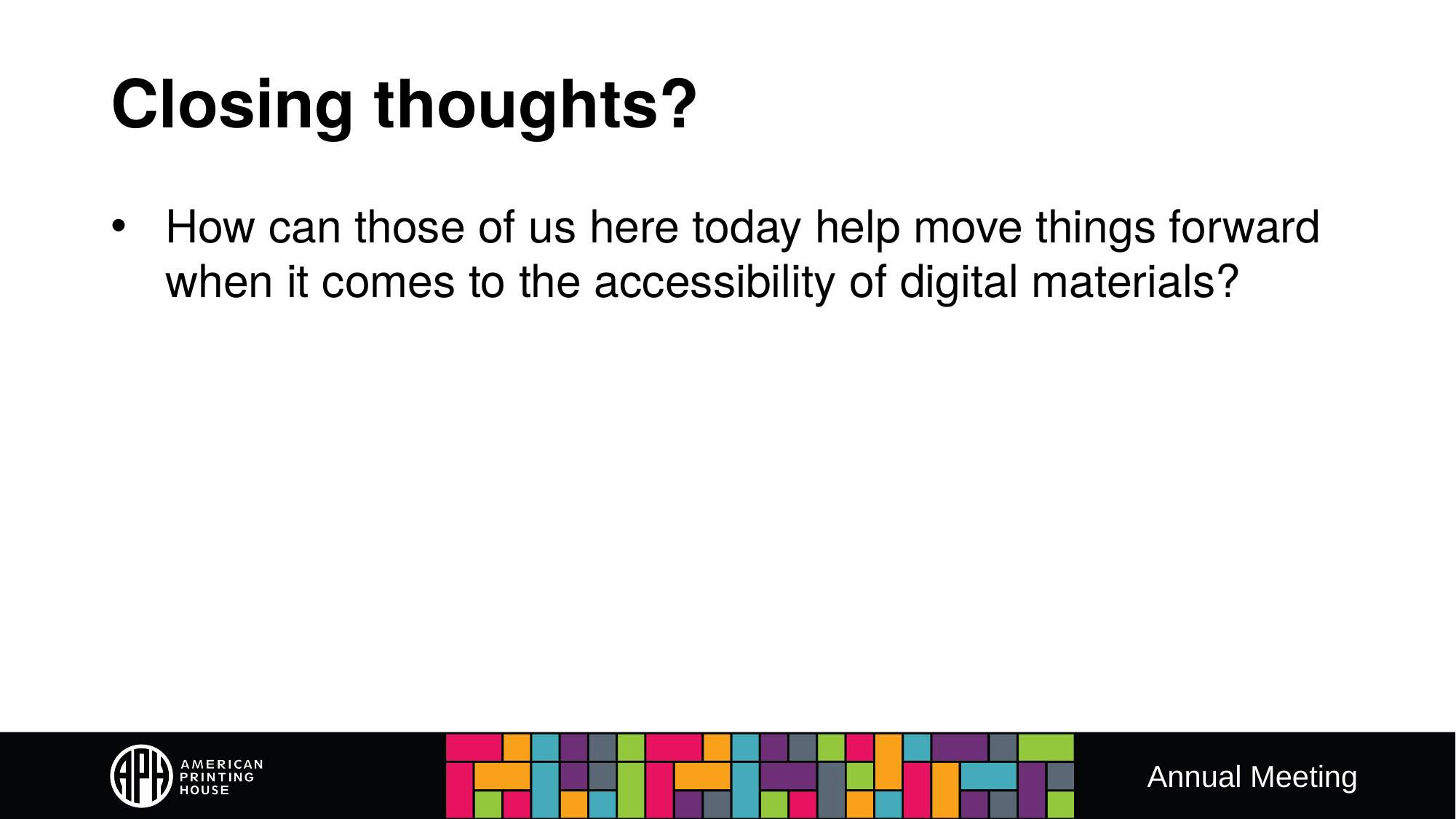

# Closing thoughts?
How can those of us here today help move things forward when it comes to the accessibility of digital materials?